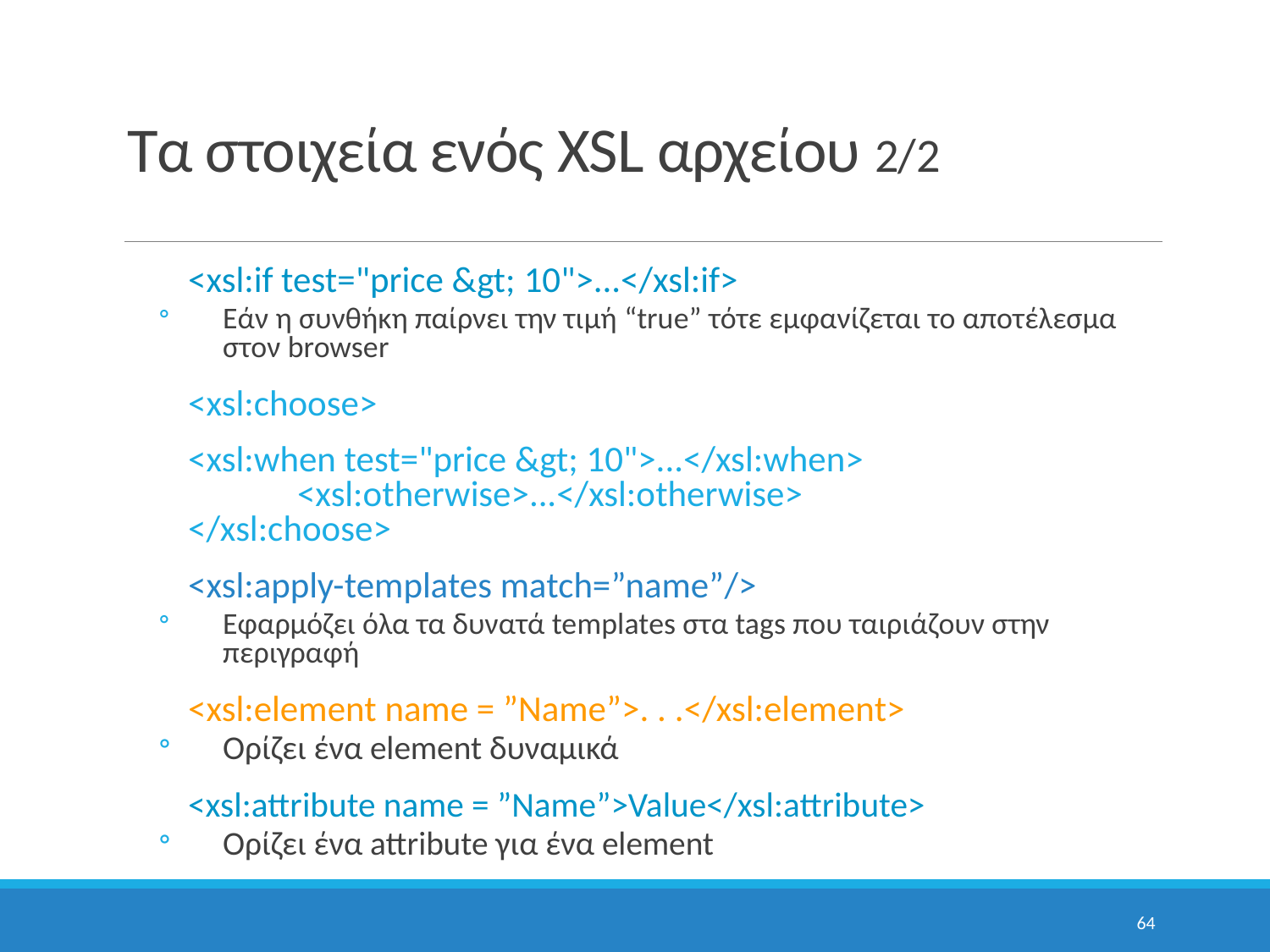

# Τα στοιχεία ενός XSL αρχείου 2/2
<xsl:if test="price &gt; 10">...</xsl:if>
Εάν η συνθήκη παίρνει την τιμή “true” τότε εμφανίζεται το αποτέλεσμα στον browser
<xsl:choose>
		<xsl:when test="price &gt; 10">...</xsl:when>
   	<xsl:otherwise>...</xsl:otherwise>
</xsl:choose>
<xsl:apply-templates match=”name”/>
Εφαρμόζει όλα τα δυνατά templates στα tags που ταιριάζουν στην περιγραφή
<xsl:element name = ”Name”>. . .</xsl:element>
Ορίζει ένα element δυναμικά
<xsl:attribute name = ”Name”>Value</xsl:attribute>
Ορίζει ένα attribute για ένα element
64